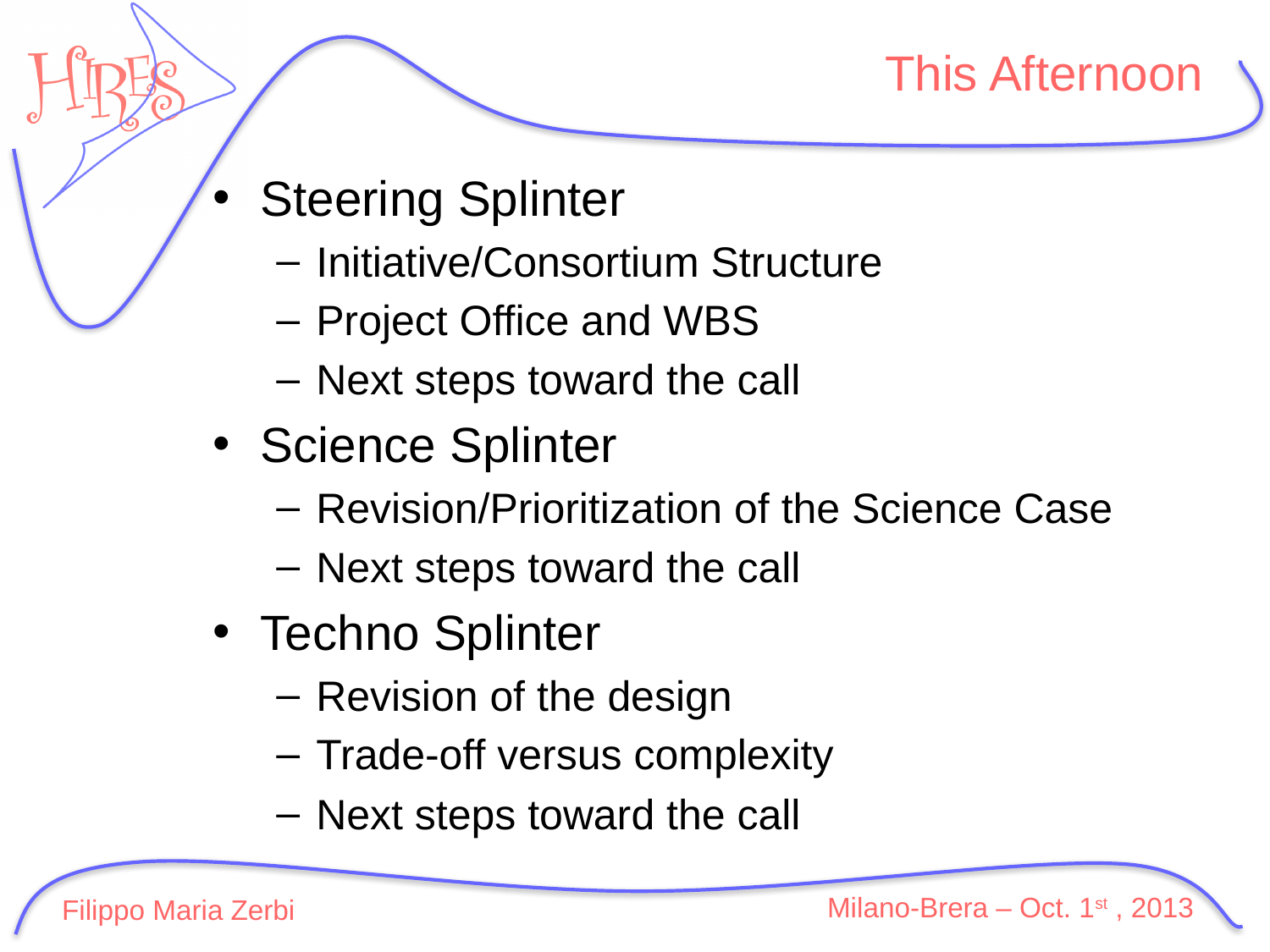

# This Afternoon
Steering Splinter
Initiative/Consortium Structure
Project Office and WBS
Next steps toward the call
Science Splinter
Revision/Prioritization of the Science Case
Next steps toward the call
Techno Splinter
Revision of the design
Trade-off versus complexity
Next steps toward the call